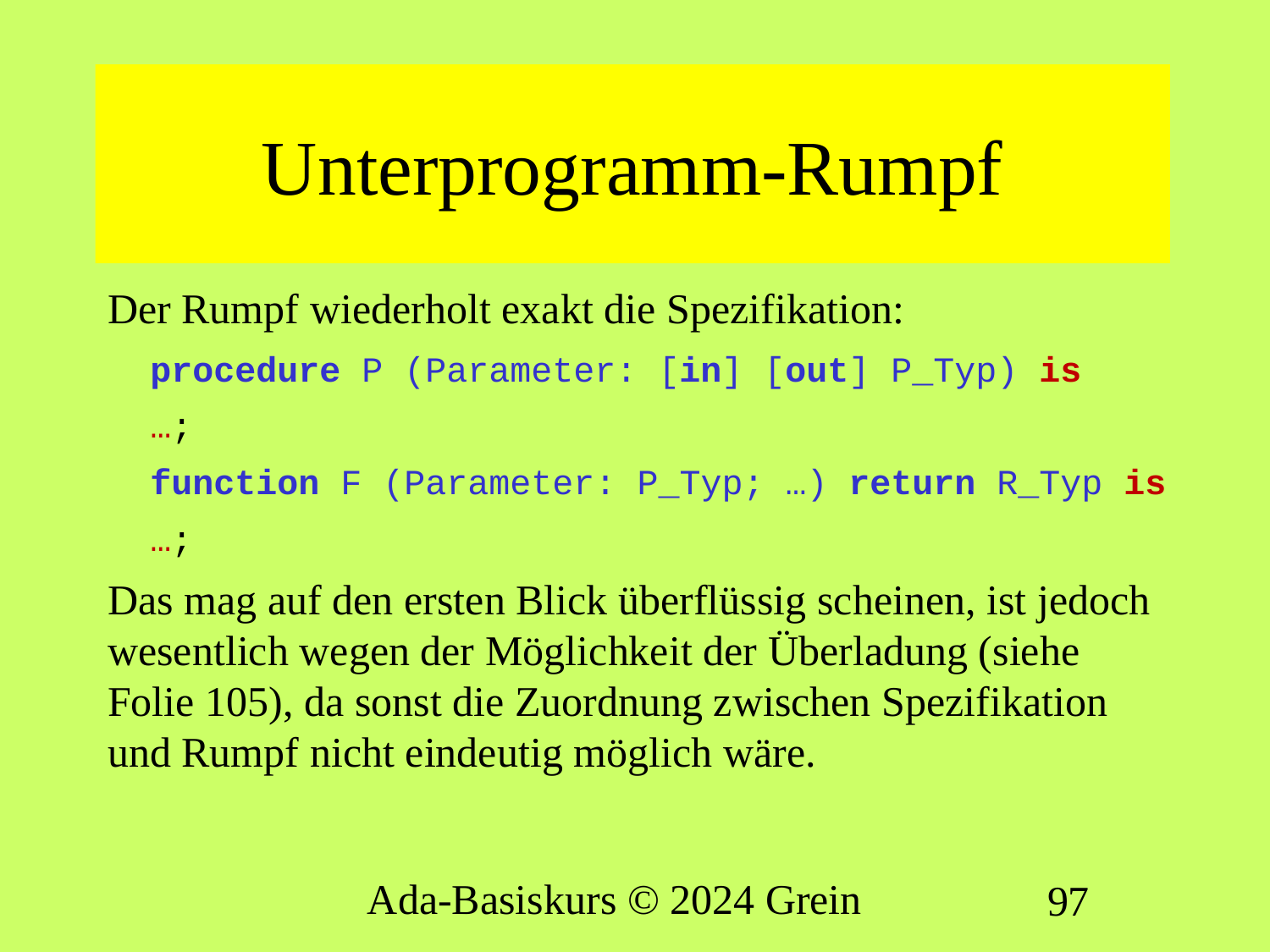

# Unterprogramm-Rumpf
Der Rumpf wiederholt exakt die Spezifikation:
  procedure P (Parameter: [in] [out] P_Typ) is
  …;
  function F (Parameter: P_Typ; …) return R_Typ is
  …;
Das mag auf den ersten Blick überflüssig scheinen, ist jedoch wesentlich wegen der Möglichkeit der Überladung (siehe Folie 105), da sonst die Zuordnung zwischen Spezifikation und Rumpf nicht eindeutig möglich wäre.
Ada-Basiskurs © 2024 Grein
97